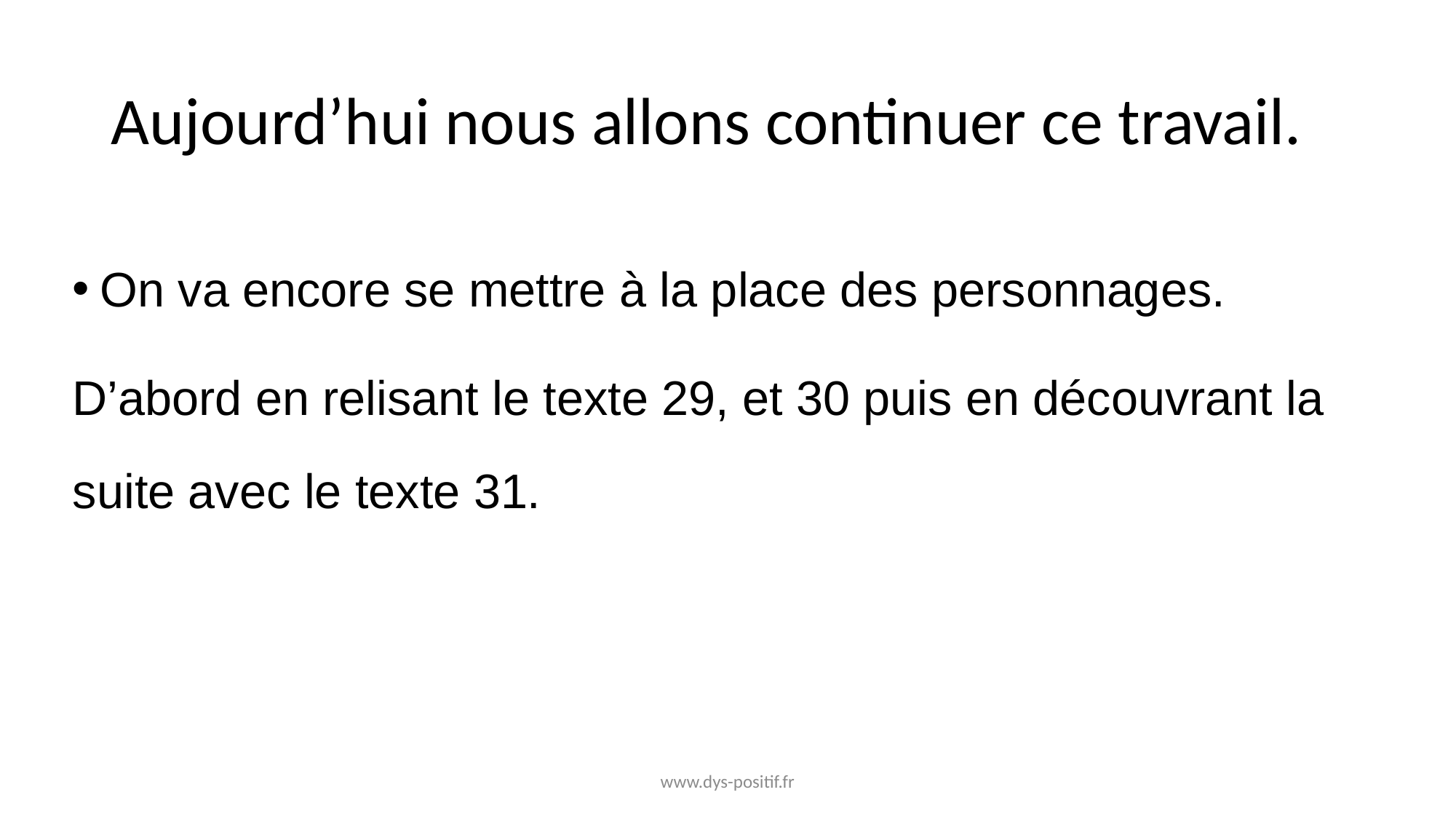

# Aujourd’hui nous allons continuer ce travail.
On va encore se mettre à la place des personnages.
D’abord en relisant le texte 29, et 30 puis en découvrant la suite avec le texte 31.
www.dys-positif.fr